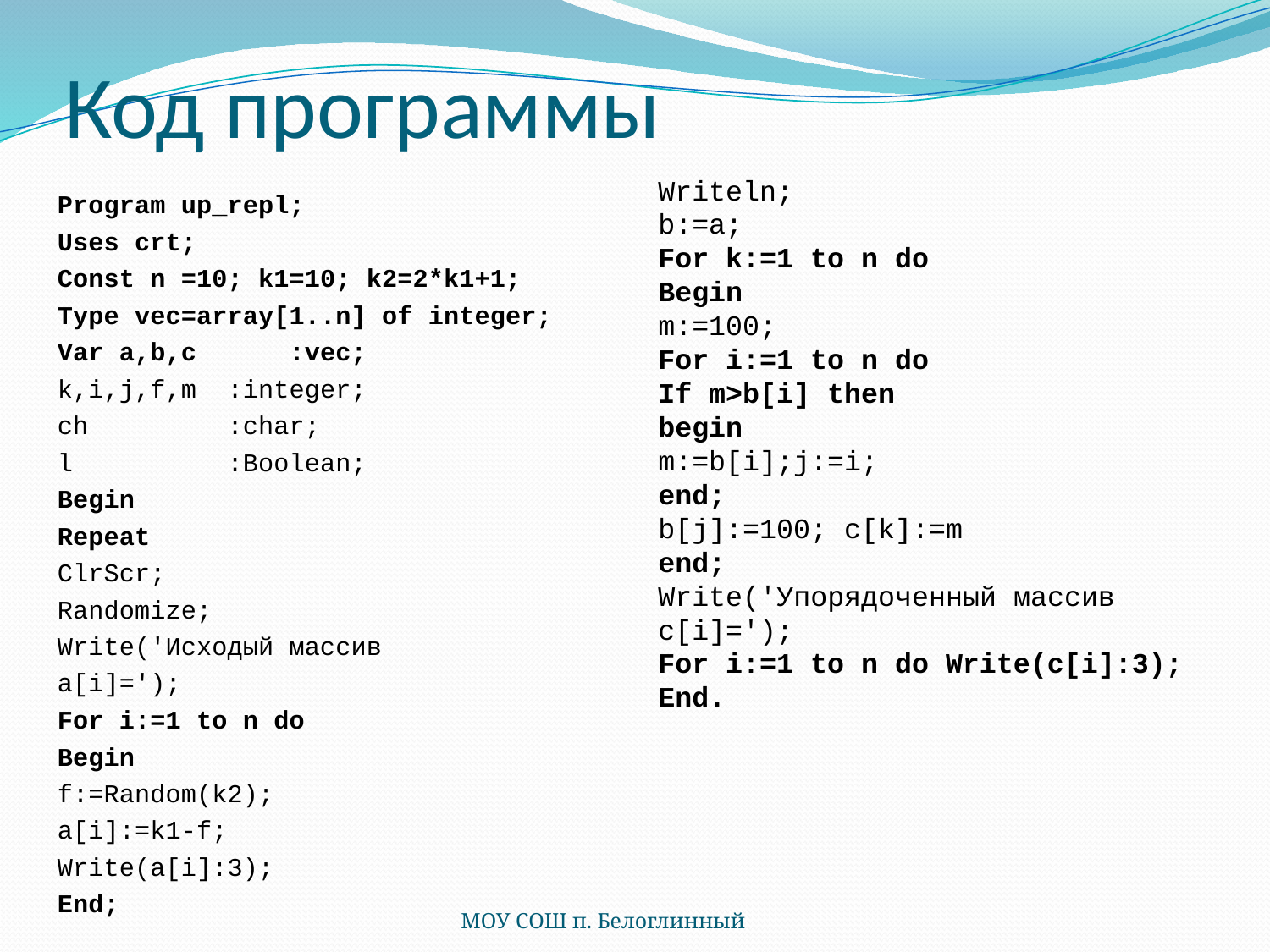

# Код программы
Writeln;
b:=a;
For k:=1 to n do
Begin
m:=100;
For i:=1 to n do
If m>b[i] then
begin
m:=b[i];j:=i;
end;
b[j]:=100; c[k]:=m
end;
Write('Упорядоченный массив c[i]=');
For i:=1 to n do Write(c[i]:3);
End.
Program up_repl;
Uses crt;
Const n =10; k1=10; k2=2*k1+1;
Type vec=array[1..n] of integer;
Var a,b,c      :vec;
k,i,j,f,m  :integer;
ch         :char;
l          :Boolean;
Begin
Repeat
ClrScr;
Randomize;
Write('Исходый массив       a[i]=');
For i:=1 to n do
Begin
f:=Random(k2);
a[i]:=k1-f;
Write(a[i]:3);
End;

МОУ СОШ п. Белоглинный